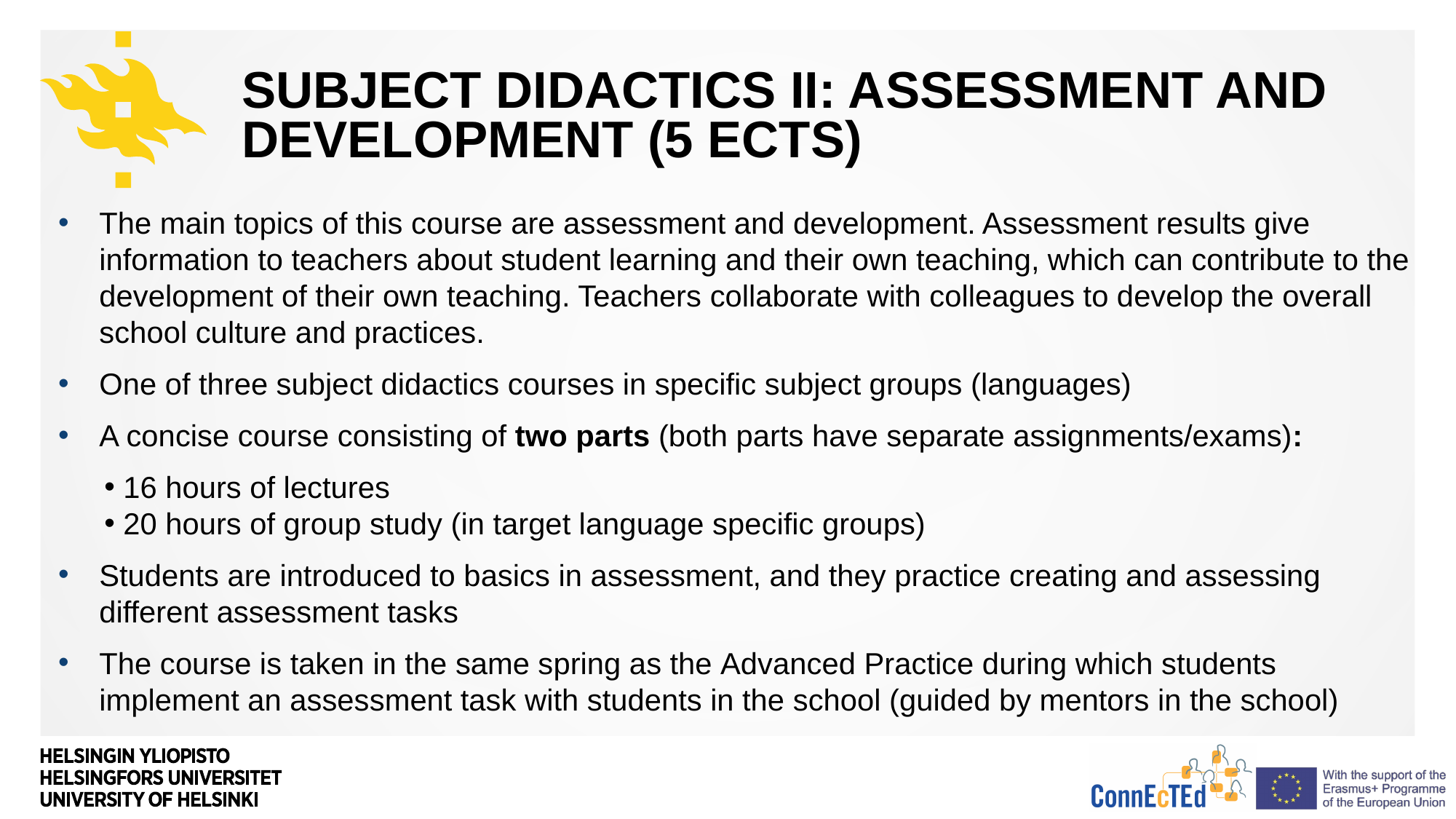

# Subject Didactics II: Assessment and Development (5 ECTS)
The main topics of this course are assessment and development. Assessment results give information to teachers about student learning and their own teaching, which can contribute to the development of their own teaching. Teachers collaborate with colleagues to develop the overall school culture and practices.
One of three subject didactics courses in specific subject groups (languages)
A concise course consisting of two parts (both parts have separate assignments/exams):
 16 hours of lectures
 20 hours of group study (in target language specific groups)
Students are introduced to basics in assessment, and they practice creating and assessing different assessment tasks
The course is taken in the same spring as the Advanced Practice during which students implement an assessment task with students in the school (guided by mentors in the school)